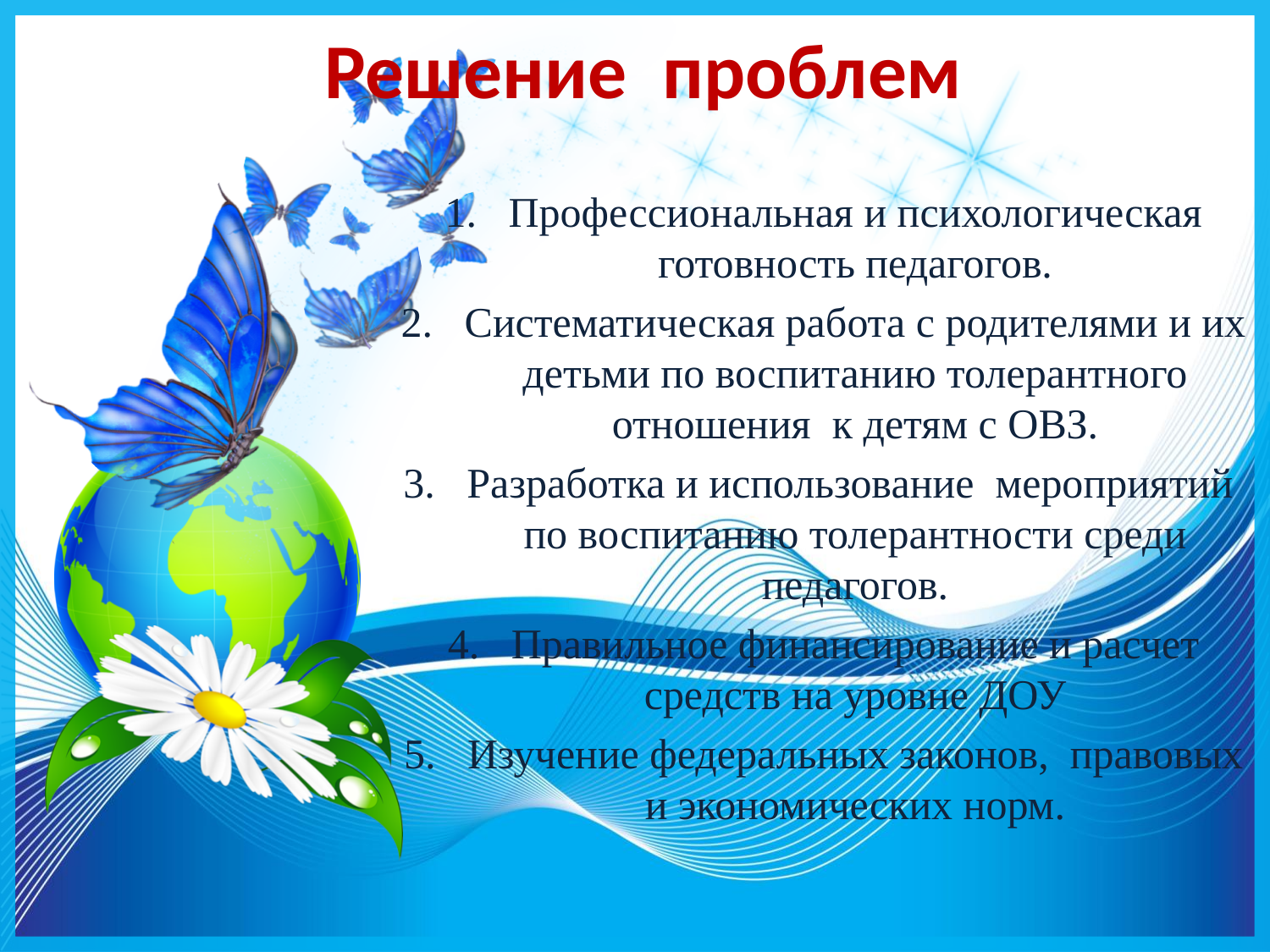

# Решение  проблем
Профессиональная и психологическая готовность педагогов.
Систематическая работа с родителями и их детьми по воспитанию толерантного отношения  к детям с ОВЗ.
Разработка и использование  мероприятий  по воспитанию толерантности среди педагогов.
Правильное финансирование и расчет средств на уровне ДОУ
Изучение федеральных законов,  правовых и экономических норм.